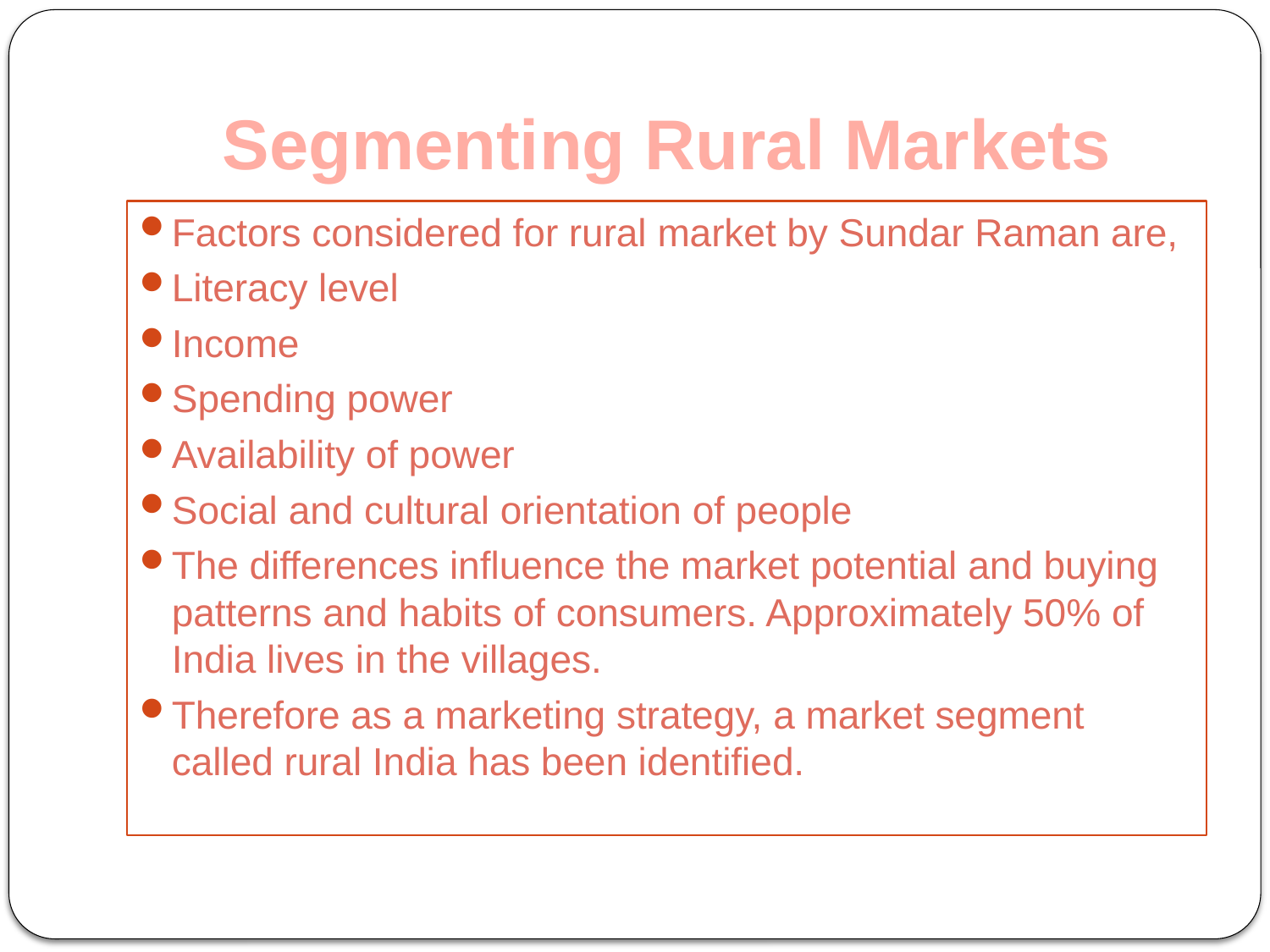

# Segmenting Rural Markets
Factors considered for rural market by Sundar Raman are,
Literacy level
Income
Spending power
Availability of power
Social and cultural orientation of people
The differences influence the market potential and buying patterns and habits of consumers. Approximately 50% of India lives in the villages.
Therefore as a marketing strategy, a market segment called rural India has been identified.